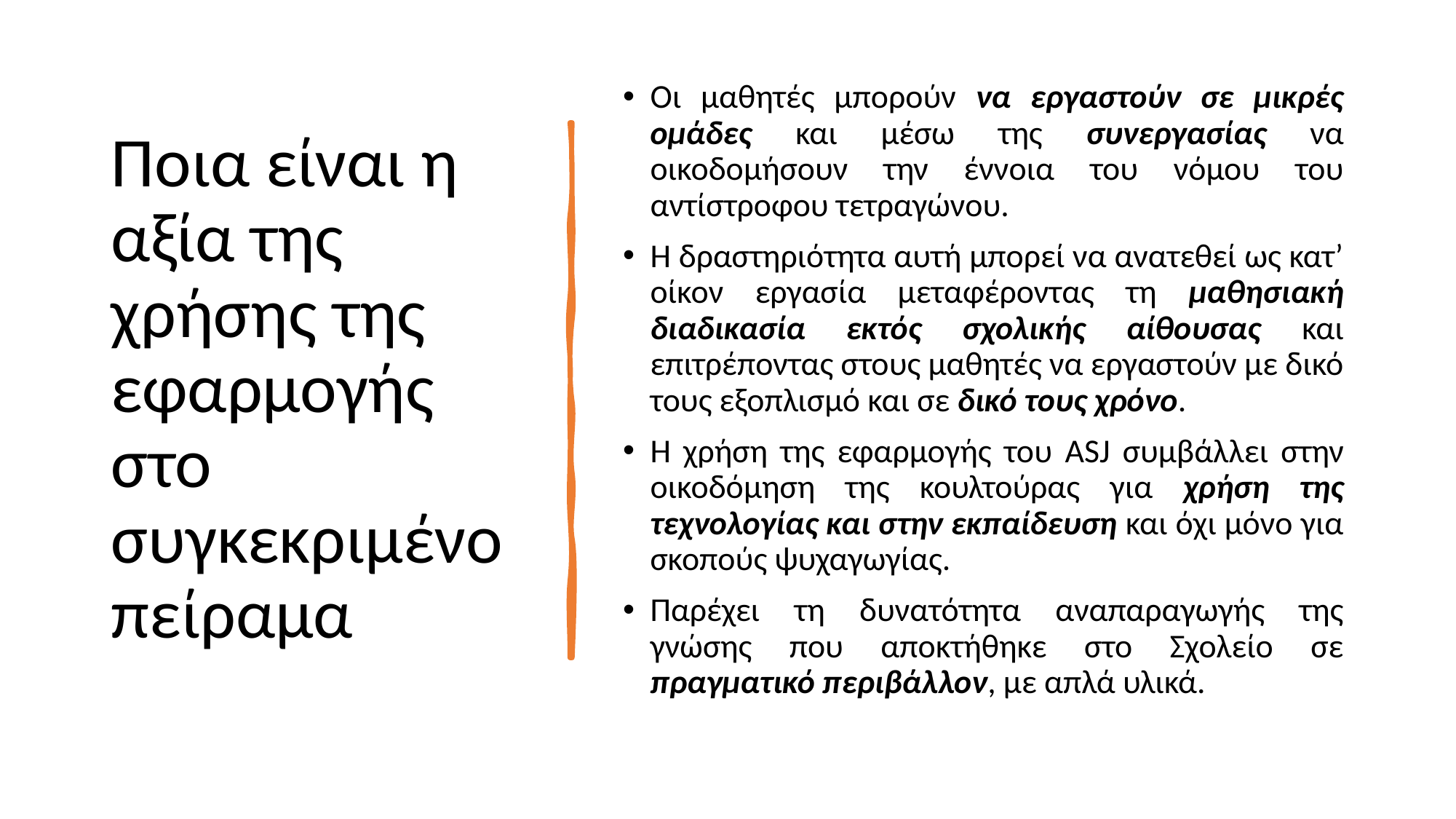

# Ποια είναι η αξία της χρήσης της εφαρμογής στο συγκεκριμένο πείραμα
Οι μαθητές μπορούν να εργαστούν σε μικρές ομάδες και μέσω της συνεργασίας να οικοδομήσουν την έννοια του νόμου του αντίστροφου τετραγώνου.
Η δραστηριότητα αυτή μπορεί να ανατεθεί ως κατ’ οίκον εργασία μεταφέροντας τη μαθησιακή διαδικασία εκτός σχολικής αίθουσας και επιτρέποντας στους μαθητές να εργαστούν με δικό τους εξοπλισμό και σε δικό τους χρόνο.
Η χρήση της εφαρμογής του ASJ συμβάλλει στην οικοδόμηση της κουλτούρας για χρήση της τεχνολογίας και στην εκπαίδευση και όχι μόνο για σκοπούς ψυχαγωγίας.
Παρέχει τη δυνατότητα αναπαραγωγής της γνώσης που αποκτήθηκε στο Σχολείο σε πραγματικό περιβάλλον, με απλά υλικά.